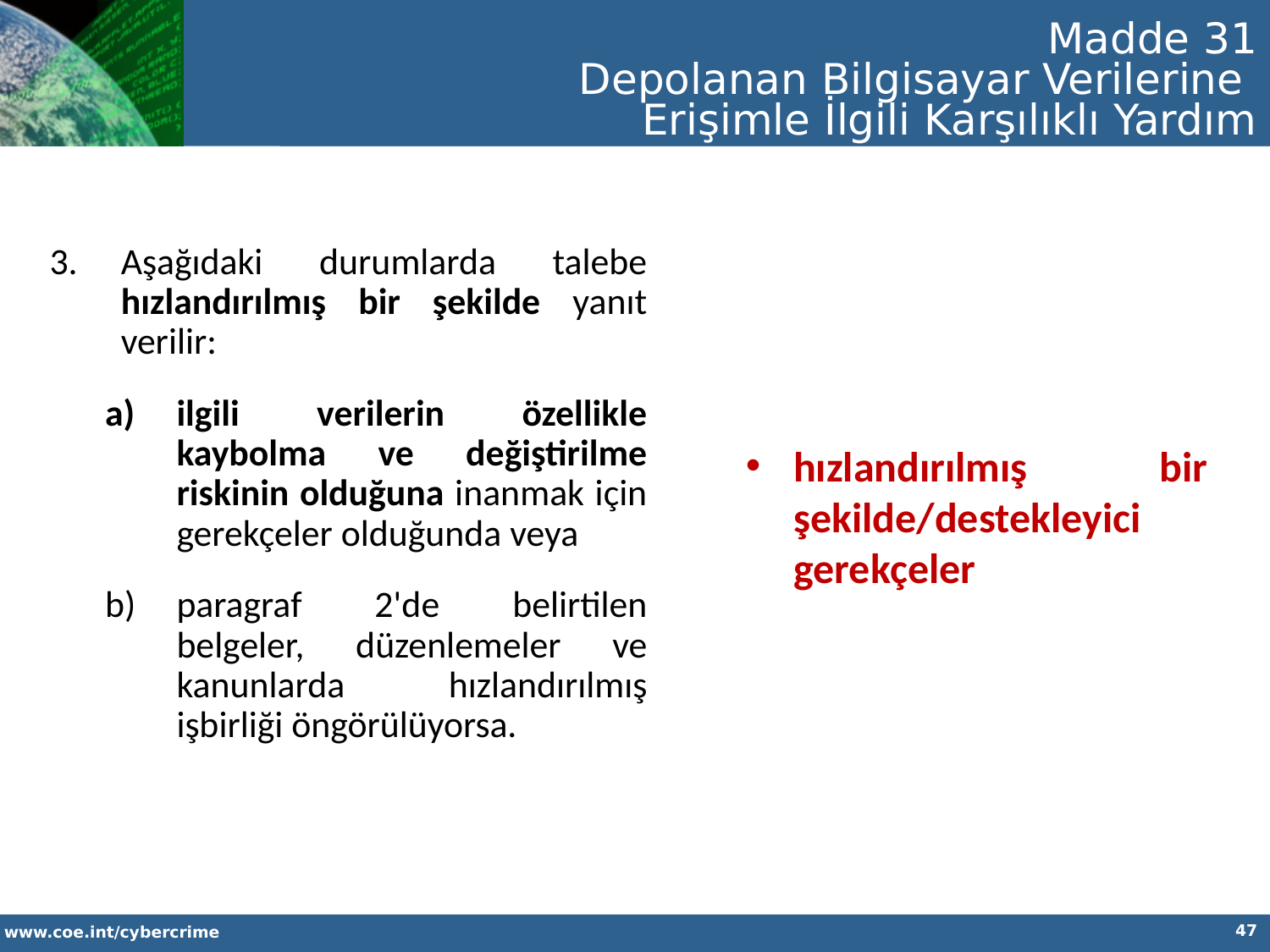

Madde 31
Depolanan Bilgisayar Verilerine
Erişimle İlgili Karşılıklı Yardım
Aşağıdaki durumlarda talebe hızlandırılmış bir şekilde yanıt verilir:
ilgili verilerin özellikle kaybolma ve değiştirilme riskinin olduğuna inanmak için gerekçeler olduğunda veya
paragraf 2'de belirtilen belgeler, düzenlemeler ve kanunlarda hızlandırılmış işbirliği öngörülüyorsa.
hızlandırılmış bir şekilde/destekleyici gerekçeler
47